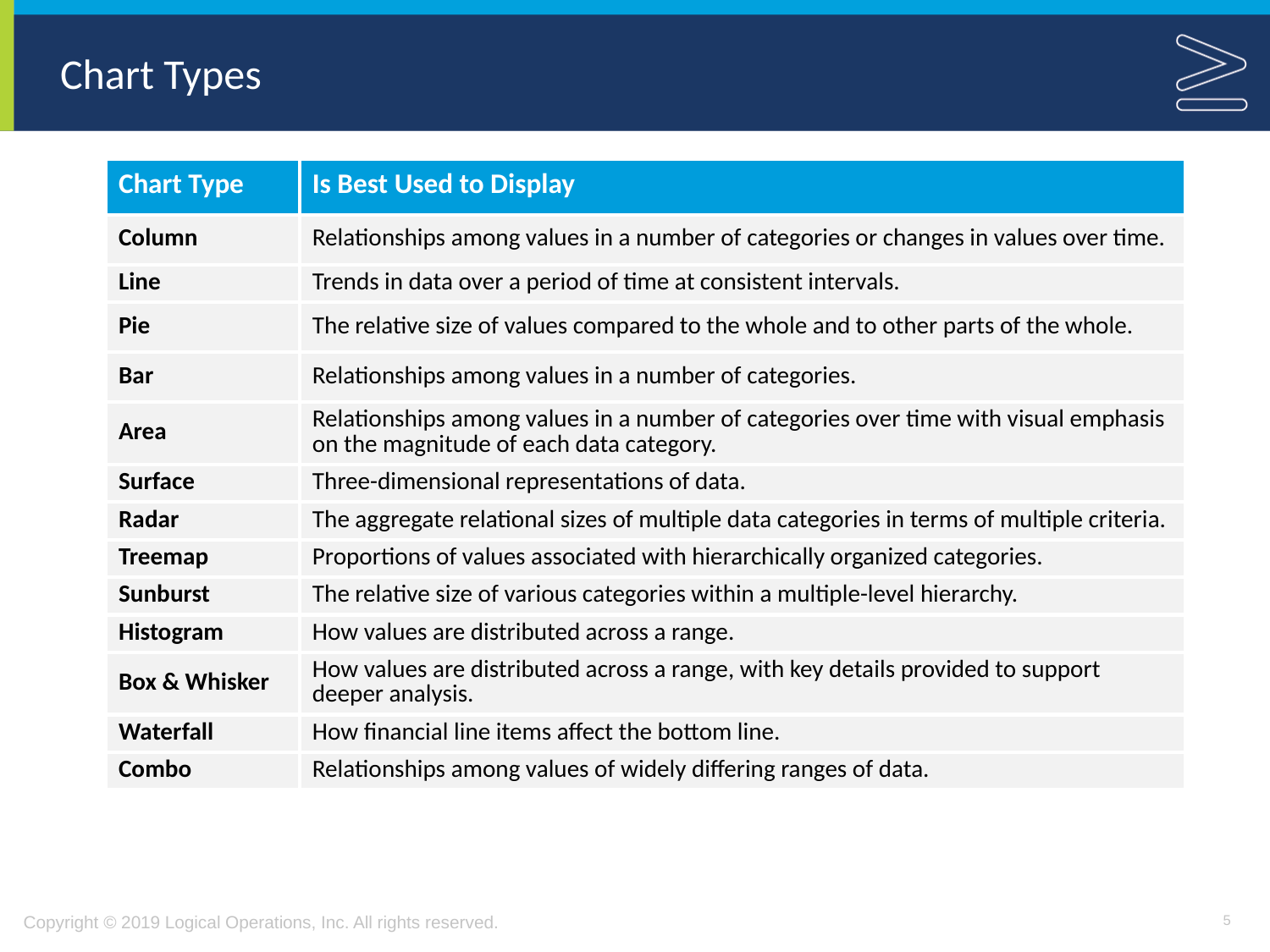

# Chart Types
| Chart Type | Is Best Used to Display |
| --- | --- |
| Column | Relationships among values in a number of categories or changes in values over time. |
| Line | Trends in data over a period of time at consistent intervals. |
| Pie | The relative size of values compared to the whole and to other parts of the whole. |
| Bar | Relationships among values in a number of categories. |
| Area | Relationships among values in a number of categories over time with visual emphasis on the magnitude of each data category. |
| Surface | Three-dimensional representations of data. |
| Radar | The aggregate relational sizes of multiple data categories in terms of multiple criteria. |
| Treemap | Proportions of values associated with hierarchically organized categories. |
| Sunburst | The relative size of various categories within a multiple-level hierarchy. |
| Histogram | How values are distributed across a range. |
| Box & Whisker | How values are distributed across a range, with key details provided to support deeper analysis. |
| Waterfall | How financial line items affect the bottom line. |
| Combo | Relationships among values of widely differing ranges of data. |
5